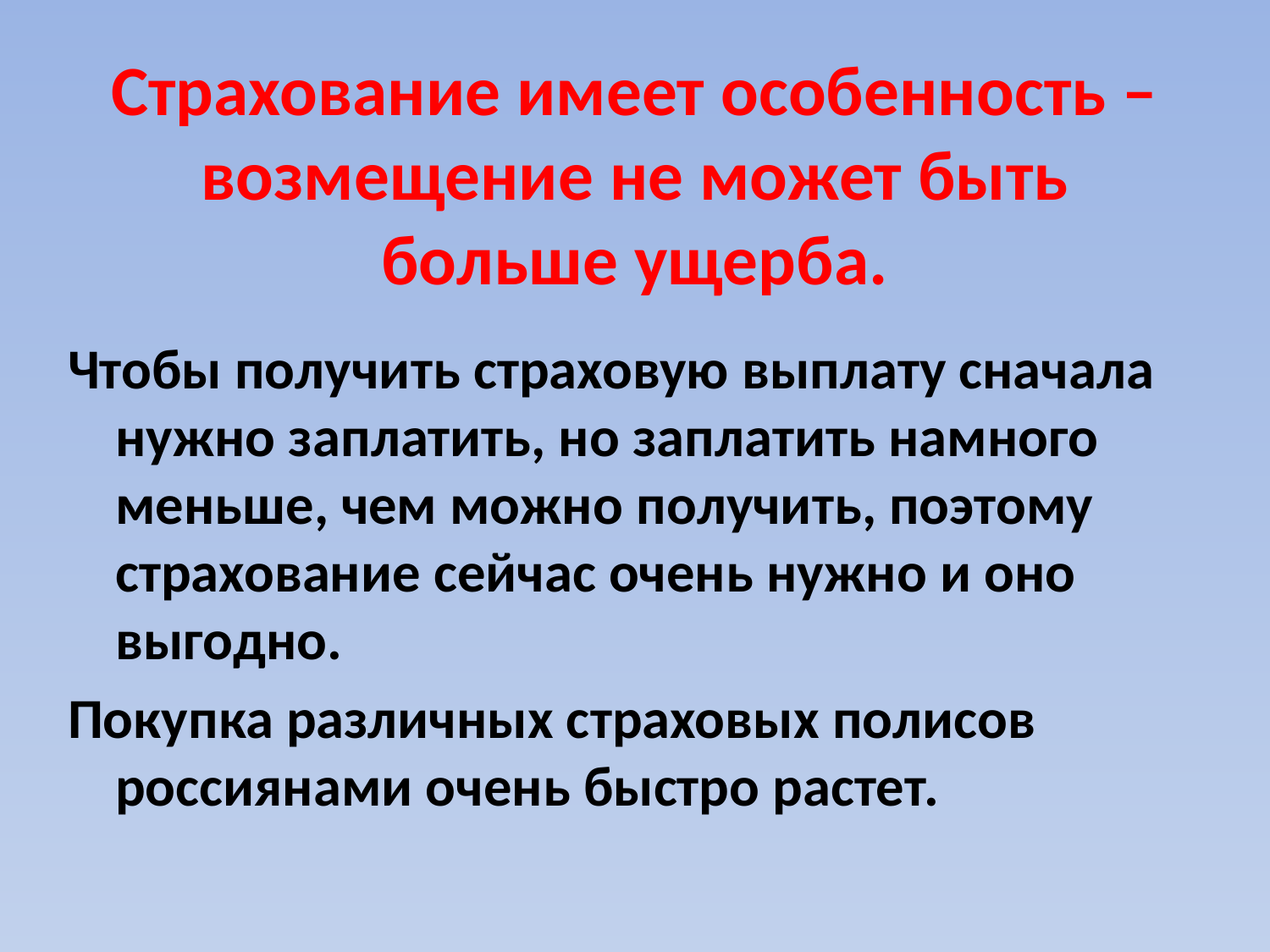

# Страхование имеет особенность – возмещение не может быть больше ущерба.
Чтобы получить страховую выплату сначала нужно заплатить, но заплатить намного меньше, чем можно получить, поэтому страхование сейчас очень нужно и оно выгодно.
Покупка различных страховых полисов россиянами очень быстро растет.